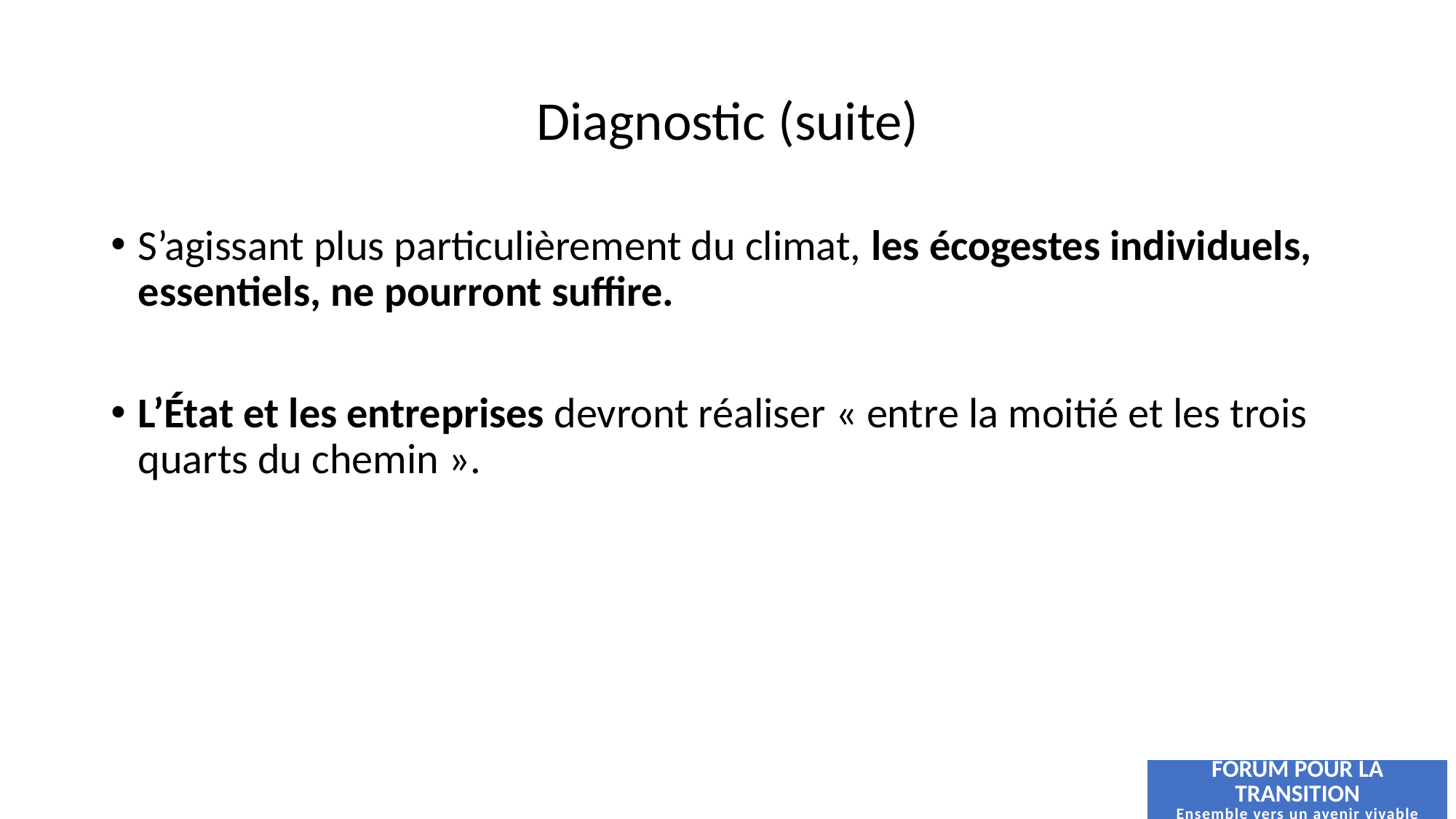

# Diagnostic (suite)
S’agissant plus particulièrement du climat, les écogestes individuels, essentiels, ne pourront suffire.

L’État et les entreprises devront réaliser « entre la moitié et les trois quarts du chemin ».